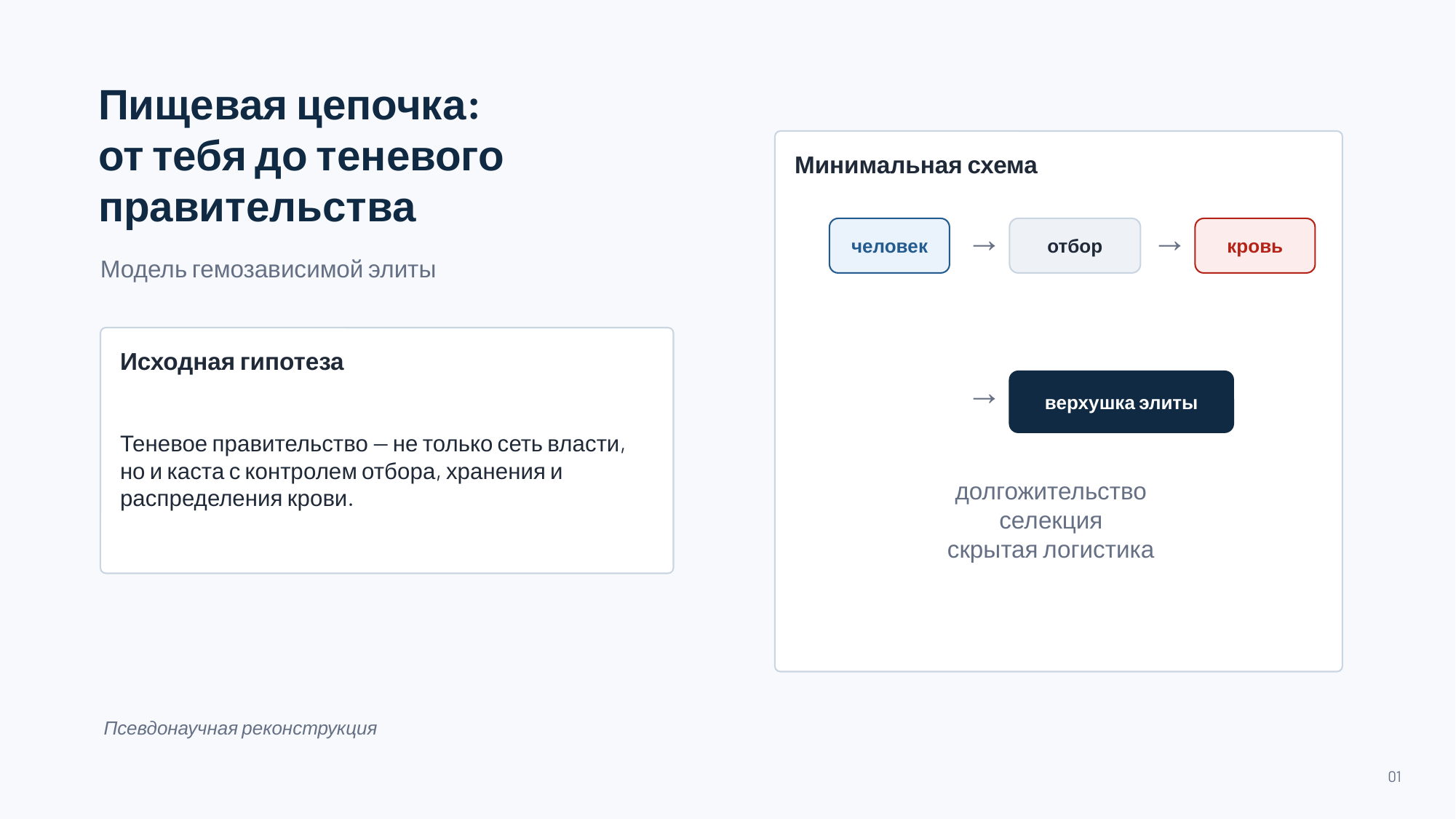

Пищевая цепочка:
от тебя до теневого правительства

Минимальная схема

человек
отбор
кровь
→
→
Модель гемозависимой элиты

Исходная гипотеза

верхушка элиты
→
Теневое правительство — не только сеть власти, но и каста с контролем отбора, хранения и распределения крови.
долгожительство
селекция
скрытая логистика
Псевдонаучная реконструкция
01